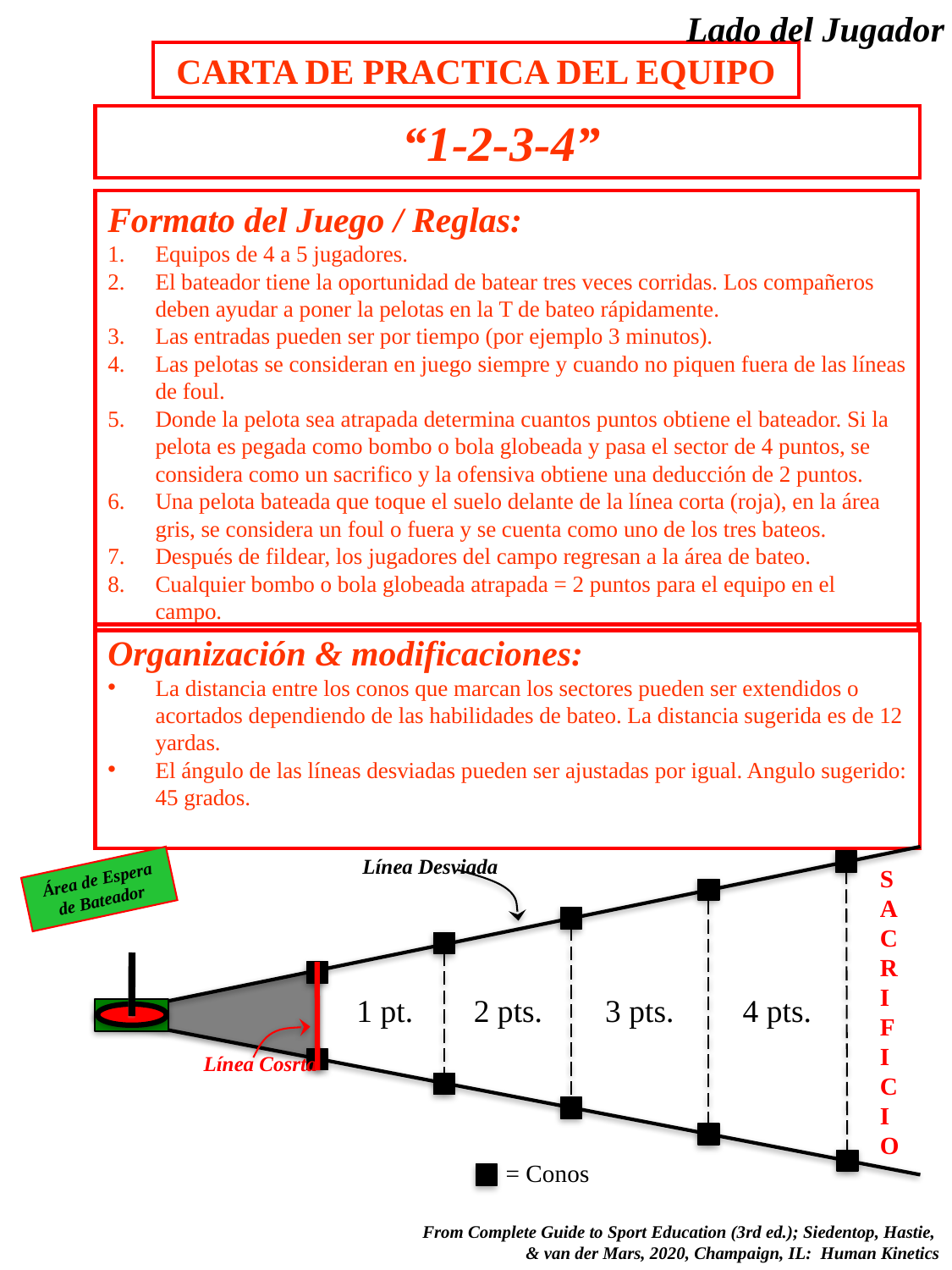

Lado del Jugador
CARTA DE PRACTICA DEL EQUIPO
“1-2-3-4”
Formato del Juego / Reglas:
Equipos de 4 a 5 jugadores.
El bateador tiene la oportunidad de batear tres veces corridas. Los compañeros deben ayudar a poner la pelotas en la T de bateo rápidamente.
Las entradas pueden ser por tiempo (por ejemplo 3 minutos).
Las pelotas se consideran en juego siempre y cuando no piquen fuera de las líneas de foul.
Donde la pelota sea atrapada determina cuantos puntos obtiene el bateador. Si la pelota es pegada como bombo o bola globeada y pasa el sector de 4 puntos, se considera como un sacrifico y la ofensiva obtiene una deducción de 2 puntos.
Una pelota bateada que toque el suelo delante de la línea corta (roja), en la área gris, se considera un foul o fuera y se cuenta como uno de los tres bateos.
Después de fildear, los jugadores del campo regresan a la área de bateo.
Cualquier bombo o bola globeada atrapada = 2 puntos para el equipo en el campo.
Organización & modificaciones:
La distancia entre los conos que marcan los sectores pueden ser extendidos o acortados dependiendo de las habilidades de bateo. La distancia sugerida es de 12 yardas.
El ángulo de las líneas desviadas pueden ser ajustadas por igual. Angulo sugerido: 45 grados.

Línea Desviada

SACRIFICIO
Área de Espera de Bateador

1 pt.
2 pts.
3 pts.
4 pts.

Línea Cosrta

= Conos

 From Complete Guide to Sport Education (3rd ed.); Siedentop, Hastie,
& van der Mars, 2020, Champaign, IL:  Human Kinetics